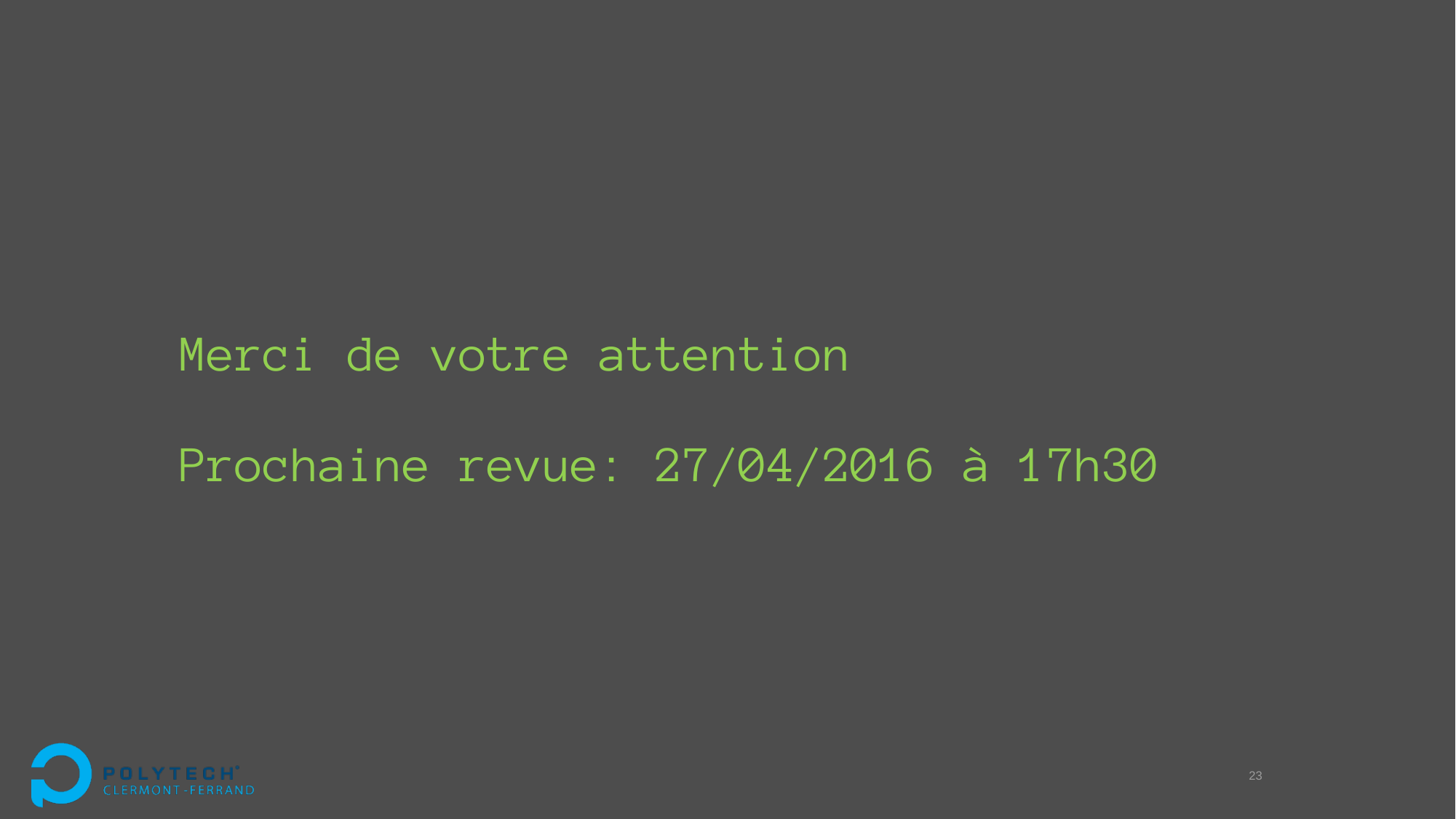

# Merci de votre attention Prochaine revue: 27/04/2016 à 17h30
23